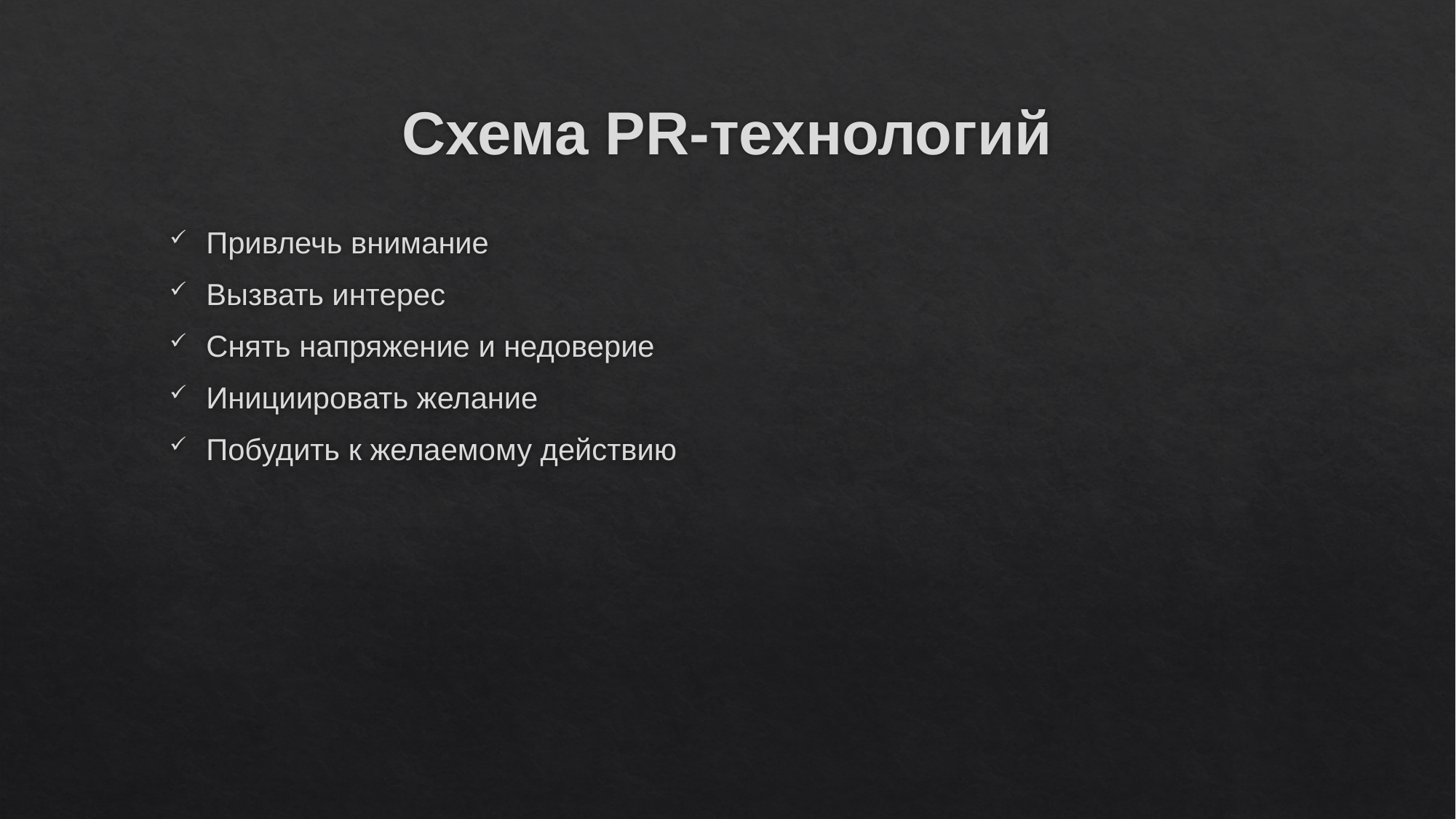

# Схема PR-технологий
Привлечь внимание
Вызвать интерес
Снять напряжение и недоверие
Инициировать желание
Побудить к желаемому действию